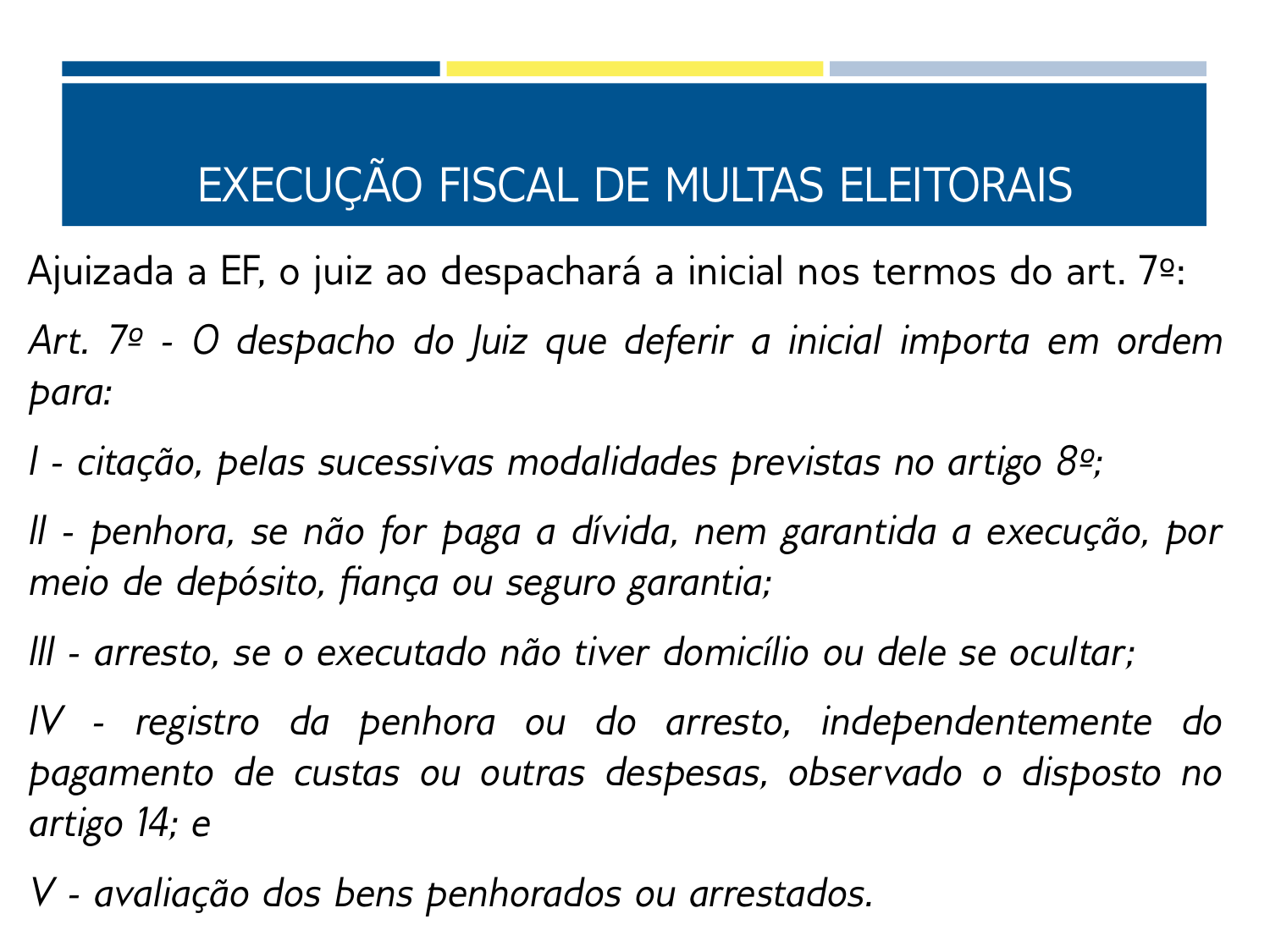

# EXECUÇÃO FISCAL DE MULTAS ELEITORAIS
Ajuizada a EF, o juiz ao despachará a inicial nos termos do art. 7º:
Art. 7º - O despacho do Juiz que deferir a inicial importa em ordem para:
I - citação, pelas sucessivas modalidades previstas no artigo 8º;
II - penhora, se não for paga a dívida, nem garantida a execução, por meio de depósito, fiança ou seguro garantia;
III - arresto, se o executado não tiver domicílio ou dele se ocultar;
IV - registro da penhora ou do arresto, independentemente do pagamento de custas ou outras despesas, observado o disposto no artigo 14; e
V - avaliação dos bens penhorados ou arrestados.